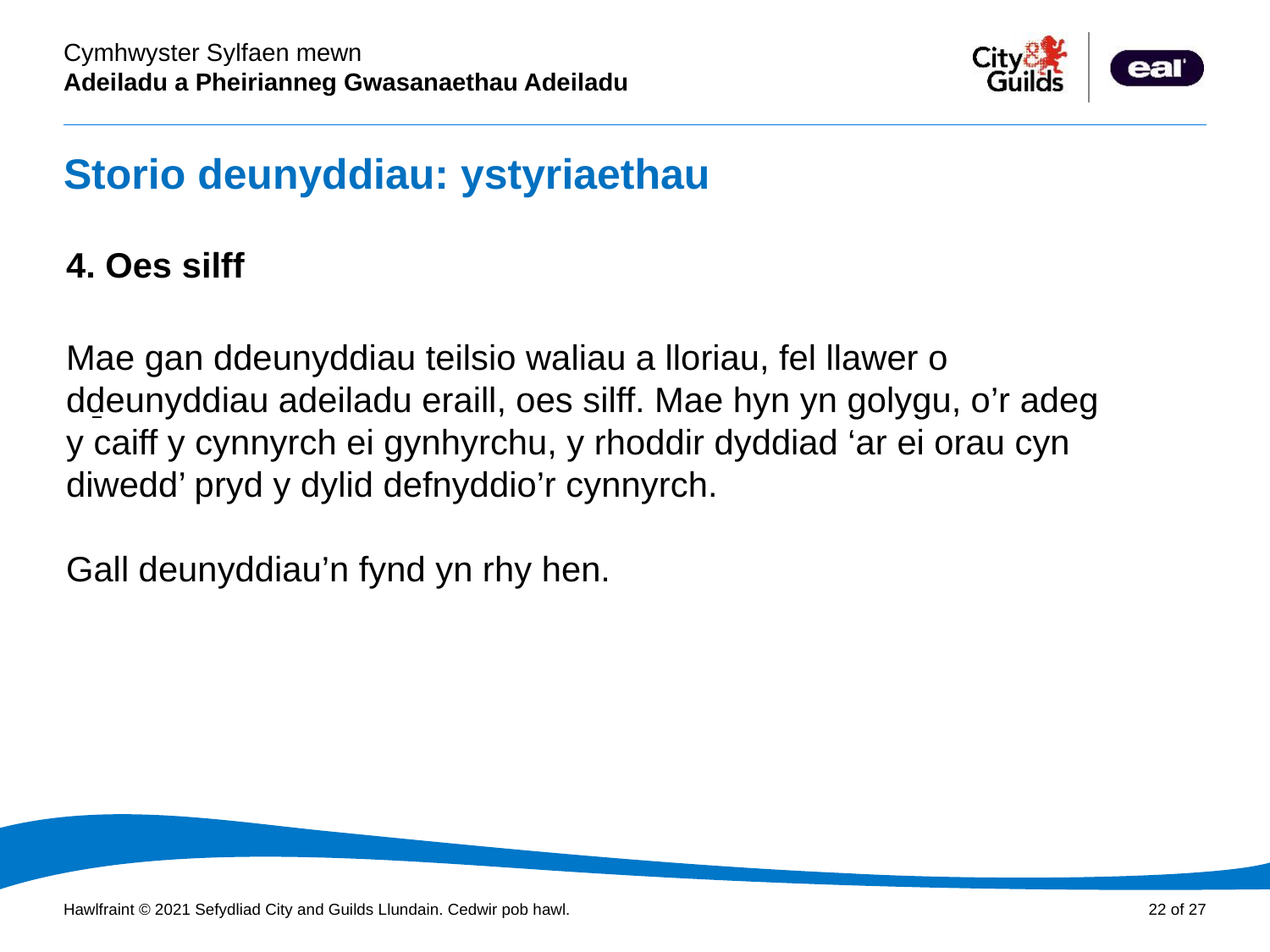

# Storio deunyddiau: ystyriaethau

Cyflwyniad PowerPoint

4. Oes silff

Mae gan ddeunyddiau teilsio waliau a lloriau, fel llawer o ddeunyddiau adeiladu eraill, oes silff. Mae hyn yn golygu, o’r adeg y caiff y cynnyrch ei gynhyrchu, y rhoddir dyddiad ‘ar ei orau cyn diwedd’ pryd y dylid defnyddio’r cynnyrch.

Gall deunyddiau’n fynd yn rhy hen.